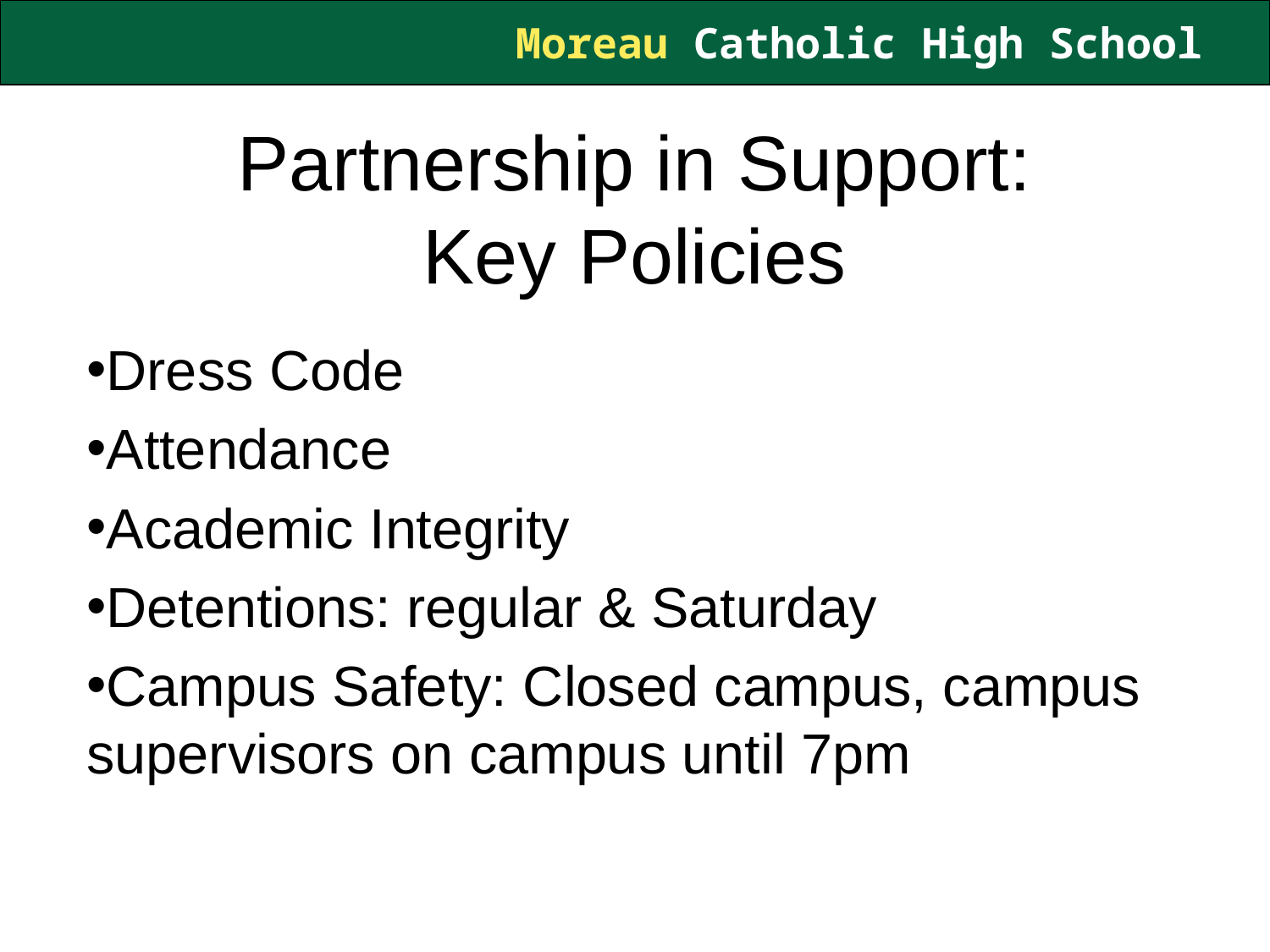

# Partnership in Support: Key Policies
Dress Code
Attendance
Academic Integrity
Detentions: regular & Saturday
Campus Safety: Closed campus, campus supervisors on campus until 7pm